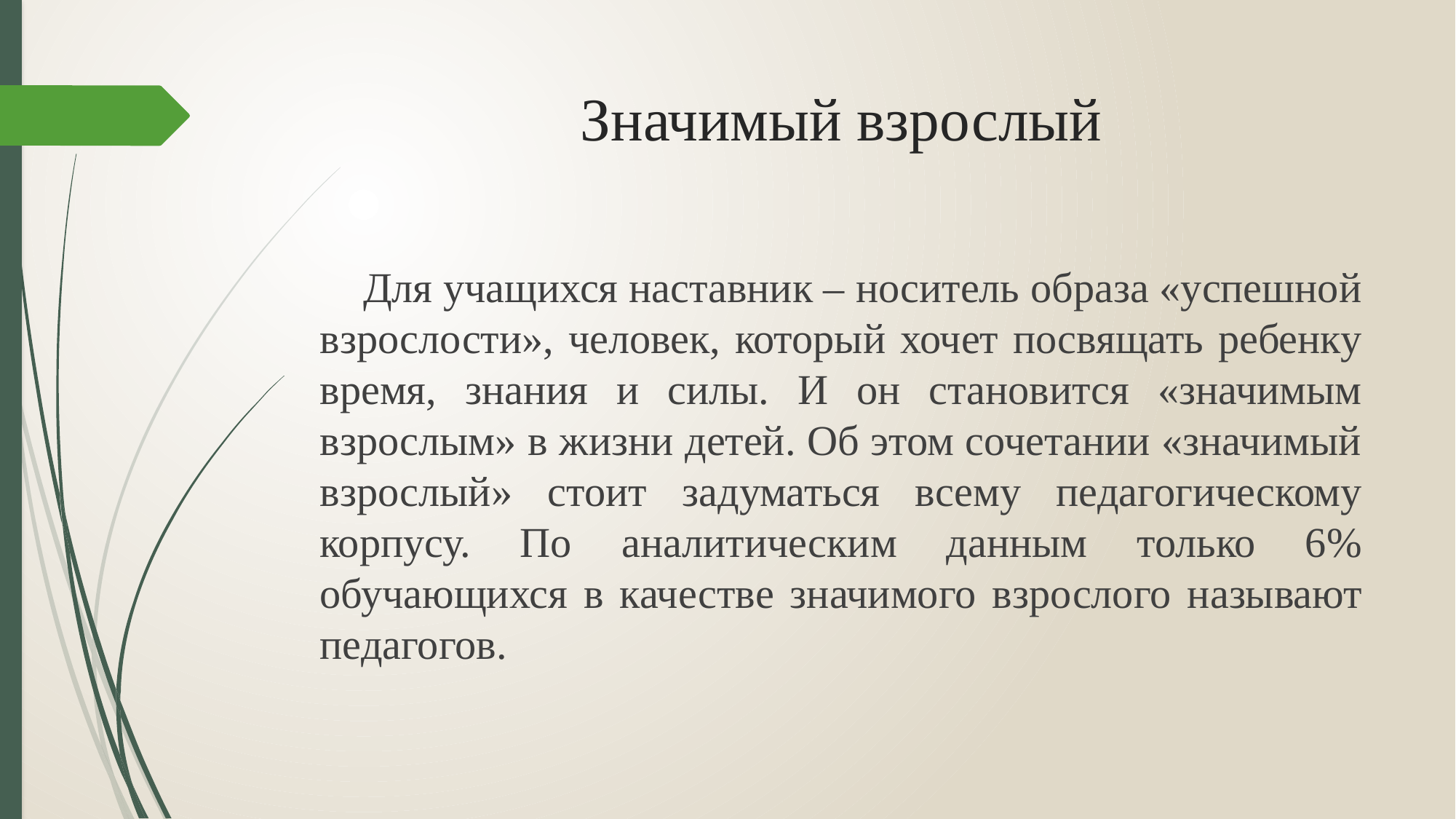

# Значимый взрослый
    Для учащихся наставник – носитель образа «успешной взрослости», человек, который хочет посвящать ребенку время, знания и силы. И он становится «значимым взрослым» в жизни детей. Об этом сочетании «значимый взрослый» стоит задуматься всему педагогическому корпусу. По аналитическим данным только 6% обучающихся в качестве значимого взрослого называют педагогов.